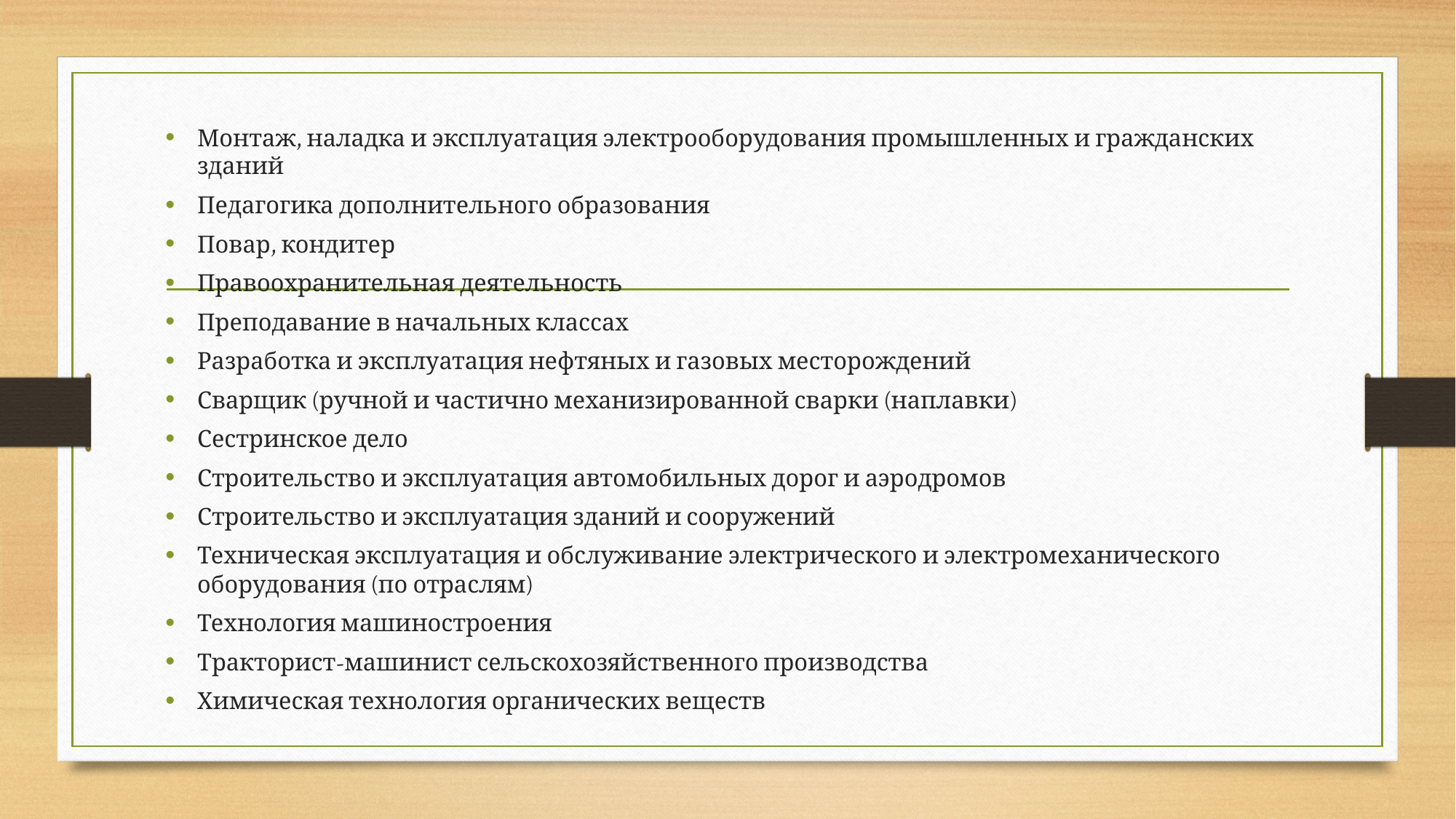

Монтаж, наладка и эксплуатация электрооборудования промышленных и гражданских зданий
Педагогика дополнительного образования
Повар, кондитер
Правоохранительная деятельность
Преподавание в начальных классах
Разработка и эксплуатация нефтяных и газовых месторождений
Сварщик (ручной и частично механизированной сварки (наплавки)
Сестринское дело
Строительство и эксплуатация автомобильных дорог и аэродромов
Строительство и эксплуатация зданий и сооружений
Техническая эксплуатация и обслуживание электрического и электромеханического оборудования (по отраслям)
Технология машиностроения
Тракторист-машинист сельскохозяйственного производства
Химическая технология органических веществ

#